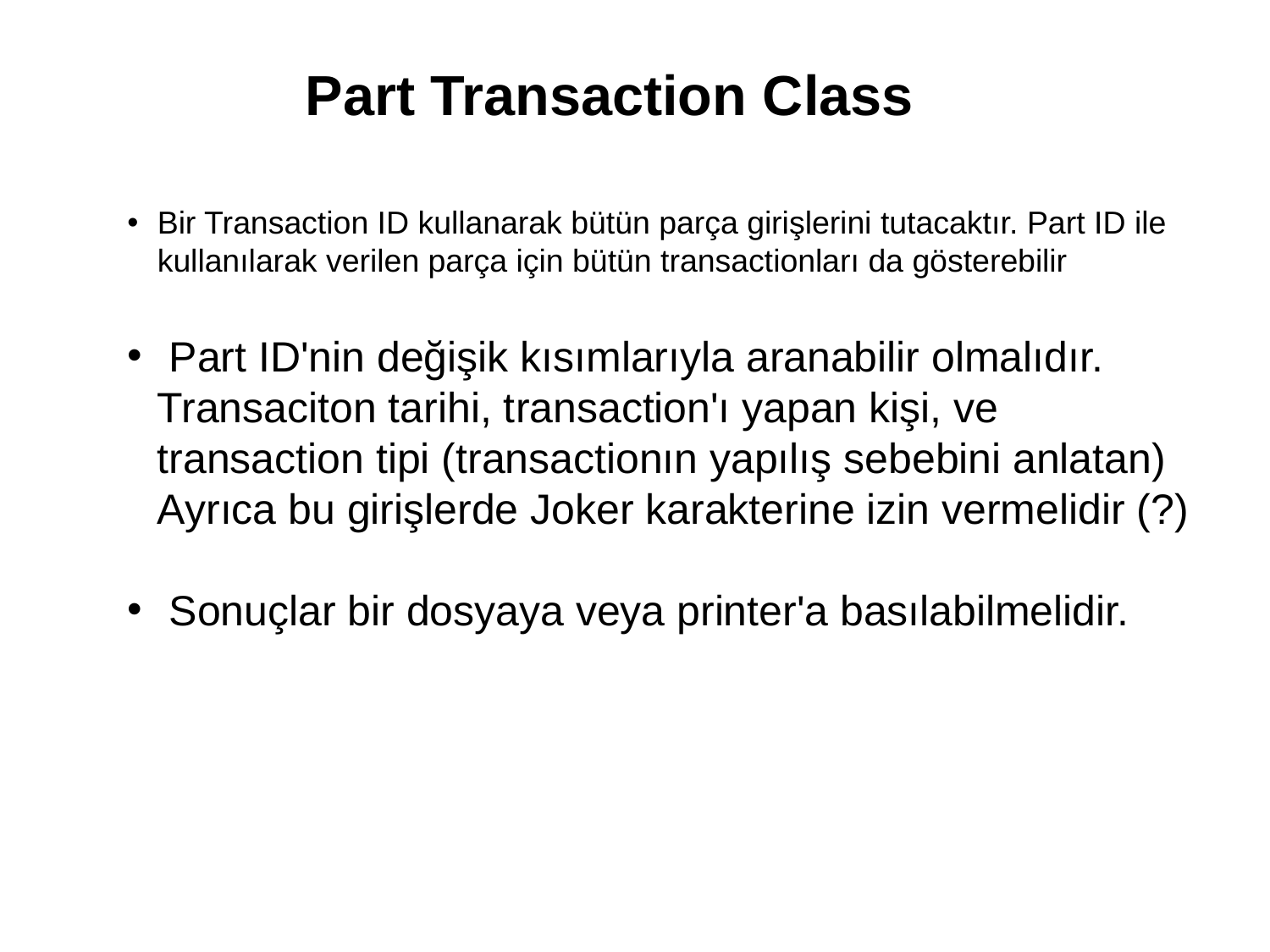

#
Part Transaction Class
Bir Transaction ID kullanarak bütün parça girişlerini tutacaktır. Part ID ile kullanılarak verilen parça için bütün transactionları da gösterebilir
 Part ID'nin değişik kısımlarıyla aranabilir olmalıdır. Transaciton tarihi, transaction'ı yapan kişi, ve transaction tipi (transactionın yapılış sebebini anlatan) Ayrıca bu girişlerde Joker karakterine izin vermelidir (?)

 Sonuçlar bir dosyaya veya printer'a basılabilmelidir.